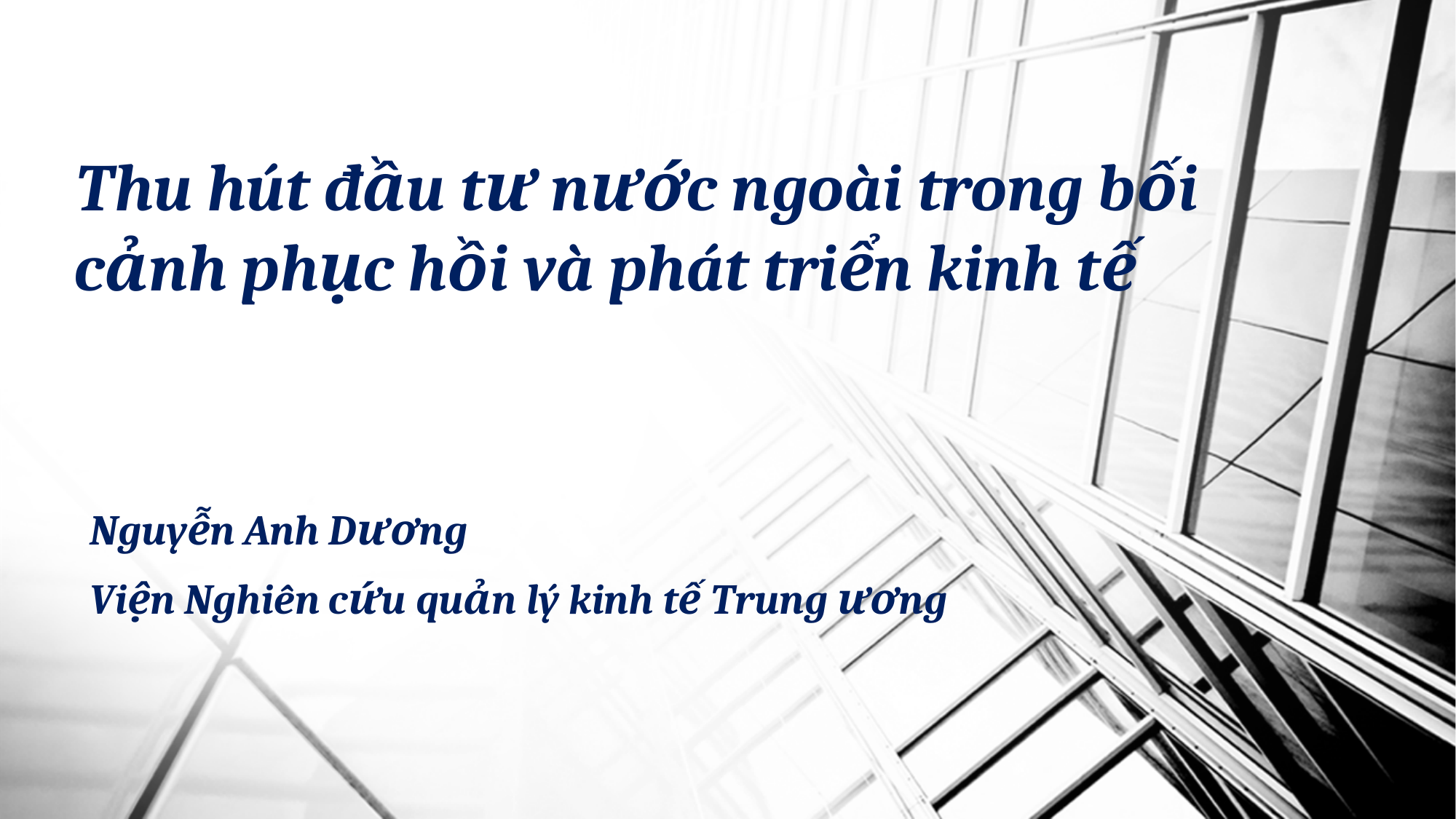

# Thu hút đầu tư nước ngoài trong bối cảnh phục hồi và phát triển kinh tế
Nguyễn Anh Dương
Viện Nghiên cứu quản lý kinh tế Trung ương